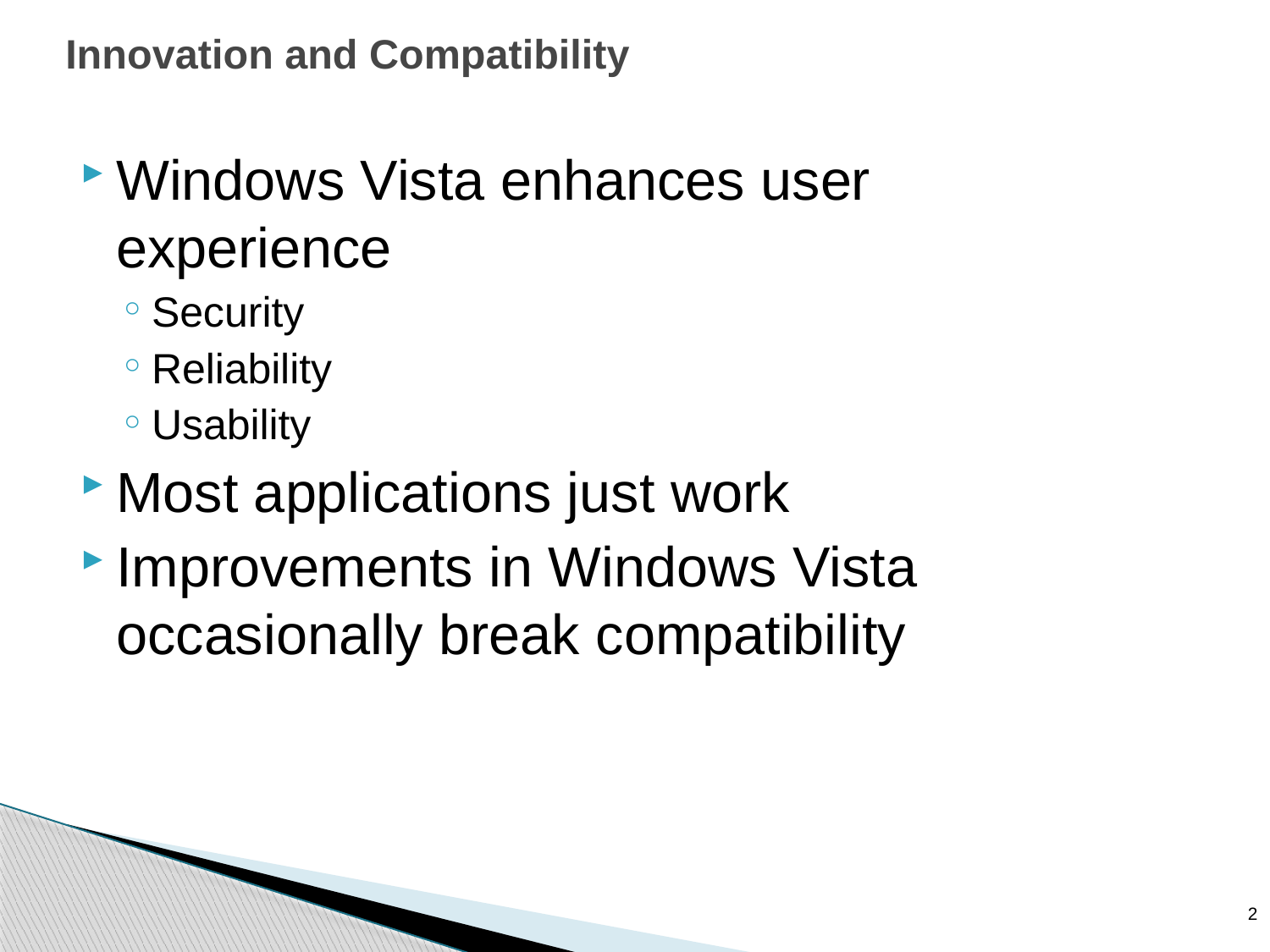

# Innovation and Compatibility
Windows Vista enhances user experience
Security
Reliability
Usability
Most applications just work
Improvements in Windows Vista
occasionally break compatibility
2